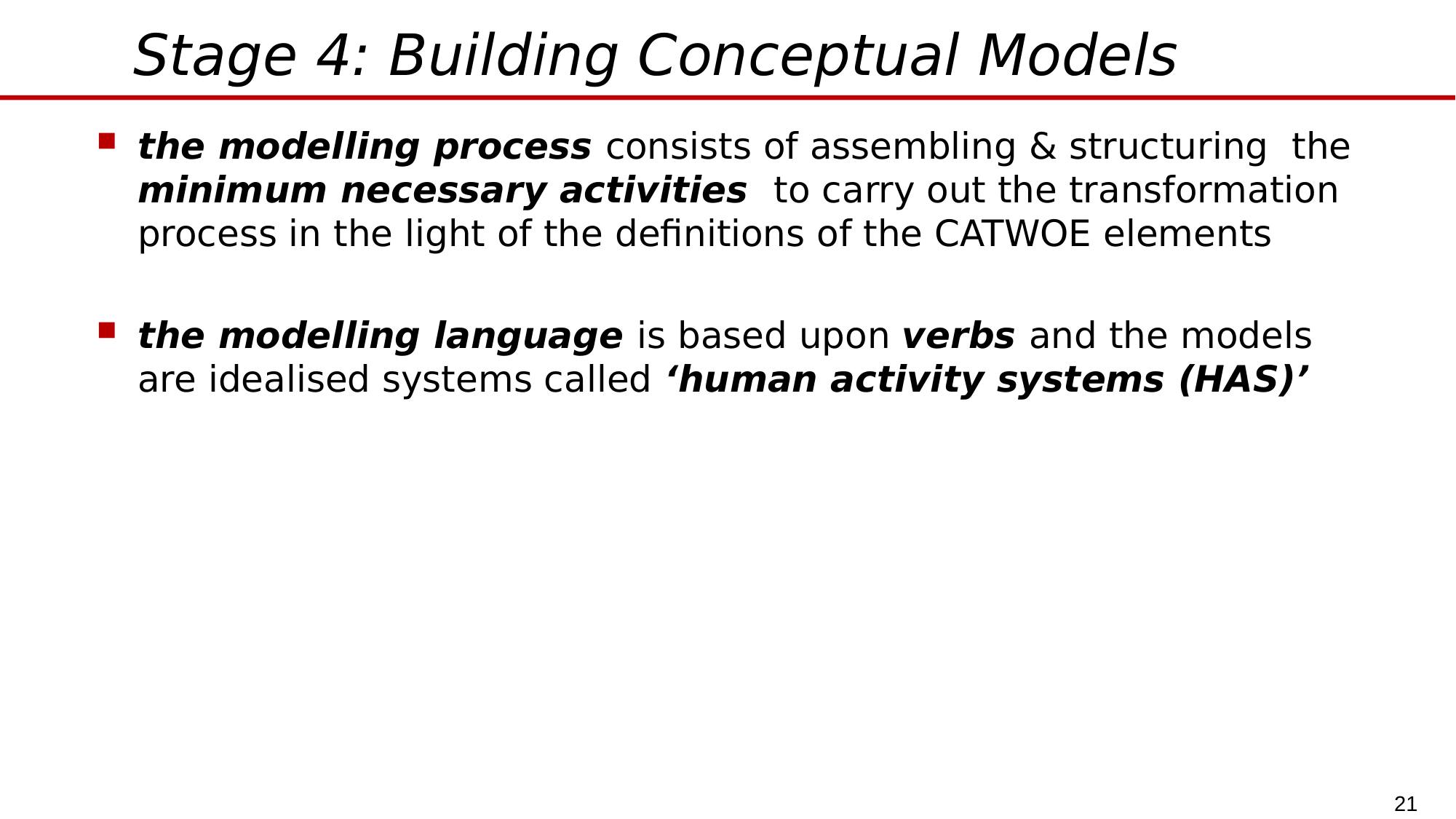

# Stage 4: Building Conceptual Models
the modelling process consists of assembling & structuring  the minimum necessary activities  to carry out the transformation process in the light of the definitions of the CATWOE elements

the modelling language is based upon verbs and the models are idealised systems called ‘human activity systems (HAS)’
21